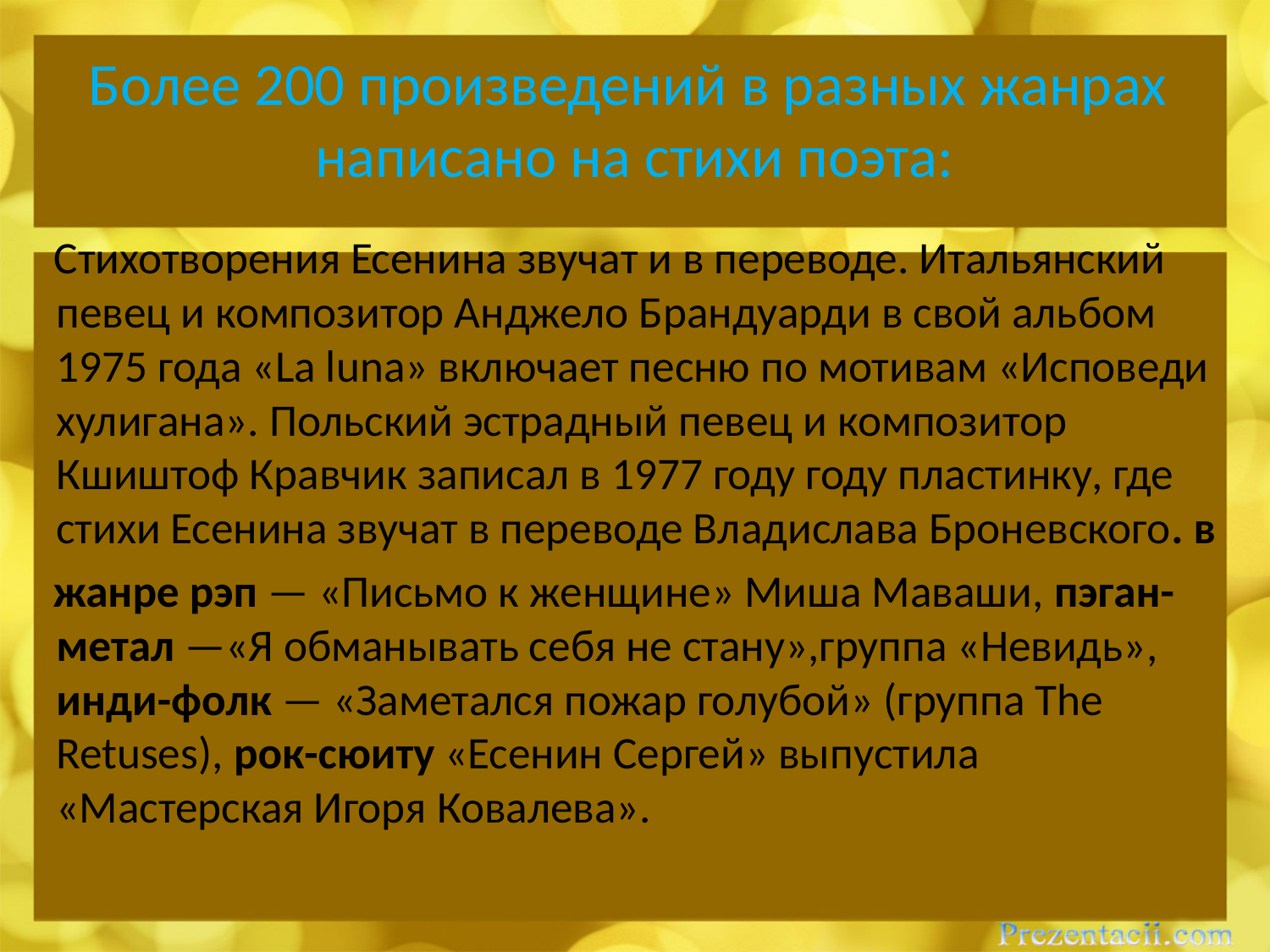

# Более 200 произведений в разных жанрах  написано на стихи поэта:
     Стихотворения Есенина звучат и в переводе. Итальянский певец и композитор Анджело Брандуарди в свой альбом 1975 года «La luna» включает песню по мотивам «Исповеди хулигана». Польский эстрадный певец и композитор Кшиштоф Кравчик записал в 1977 году году пластинку, где стихи Есенина звучат в переводе Владислава Броневского. в
    жанре рэп — «Письмо к женщине» Миша Маваши, пэган-метал —«Я обманывать себя не стану»,группа «Невидь», инди-фолк — «Заметался пожар голубой» (группа The Retuses), рок-сюиту «Есенин Сергей» выпустила «Мастерская Игоря Ковалева».